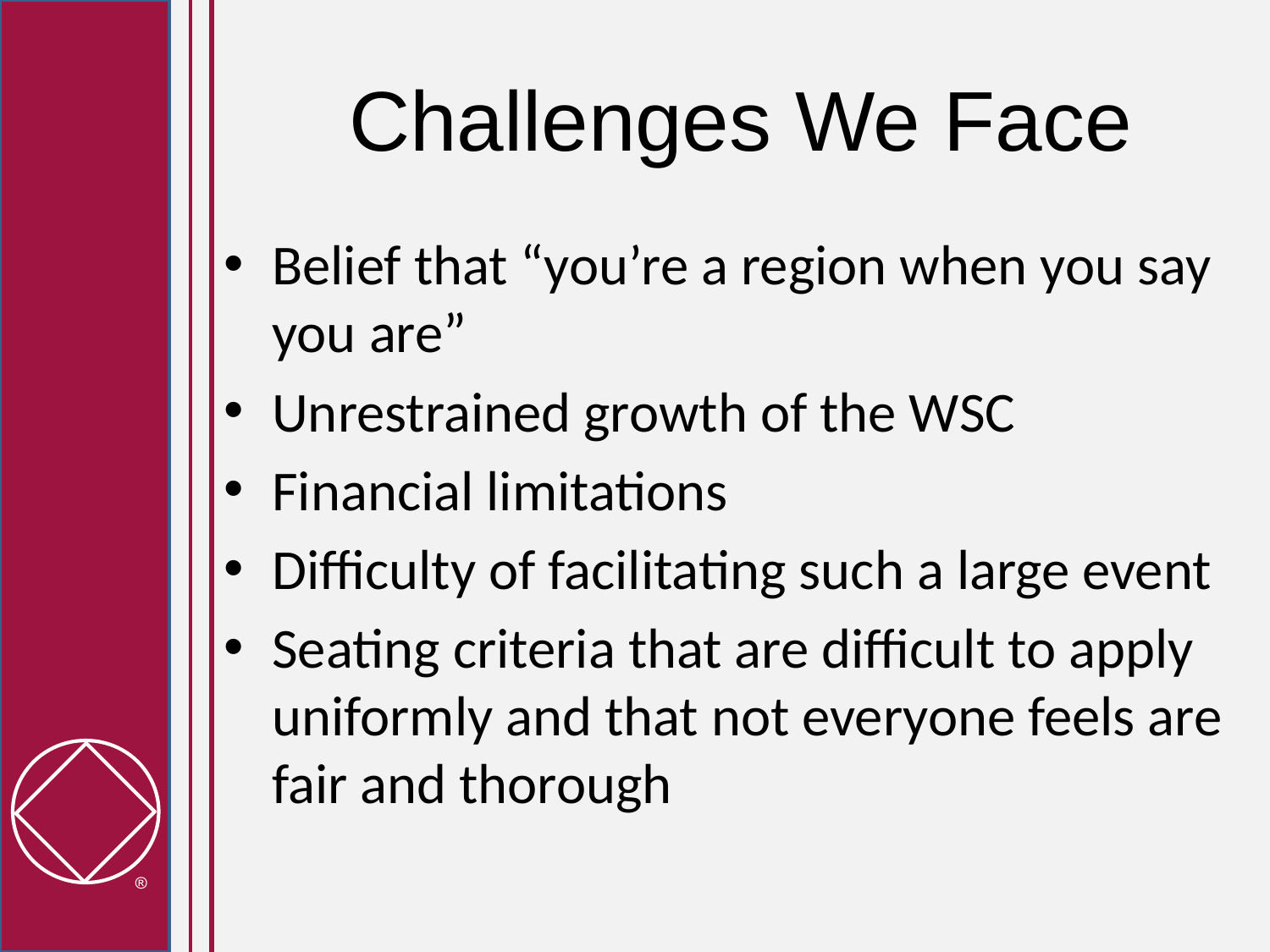

# Challenges We Face
Belief that “you’re a region when you say you are”
Unrestrained growth of the WSC
Financial limitations
Difficulty of facilitating such a large event
Seating criteria that are difficult to apply uniformly and that not everyone feels are fair and thorough